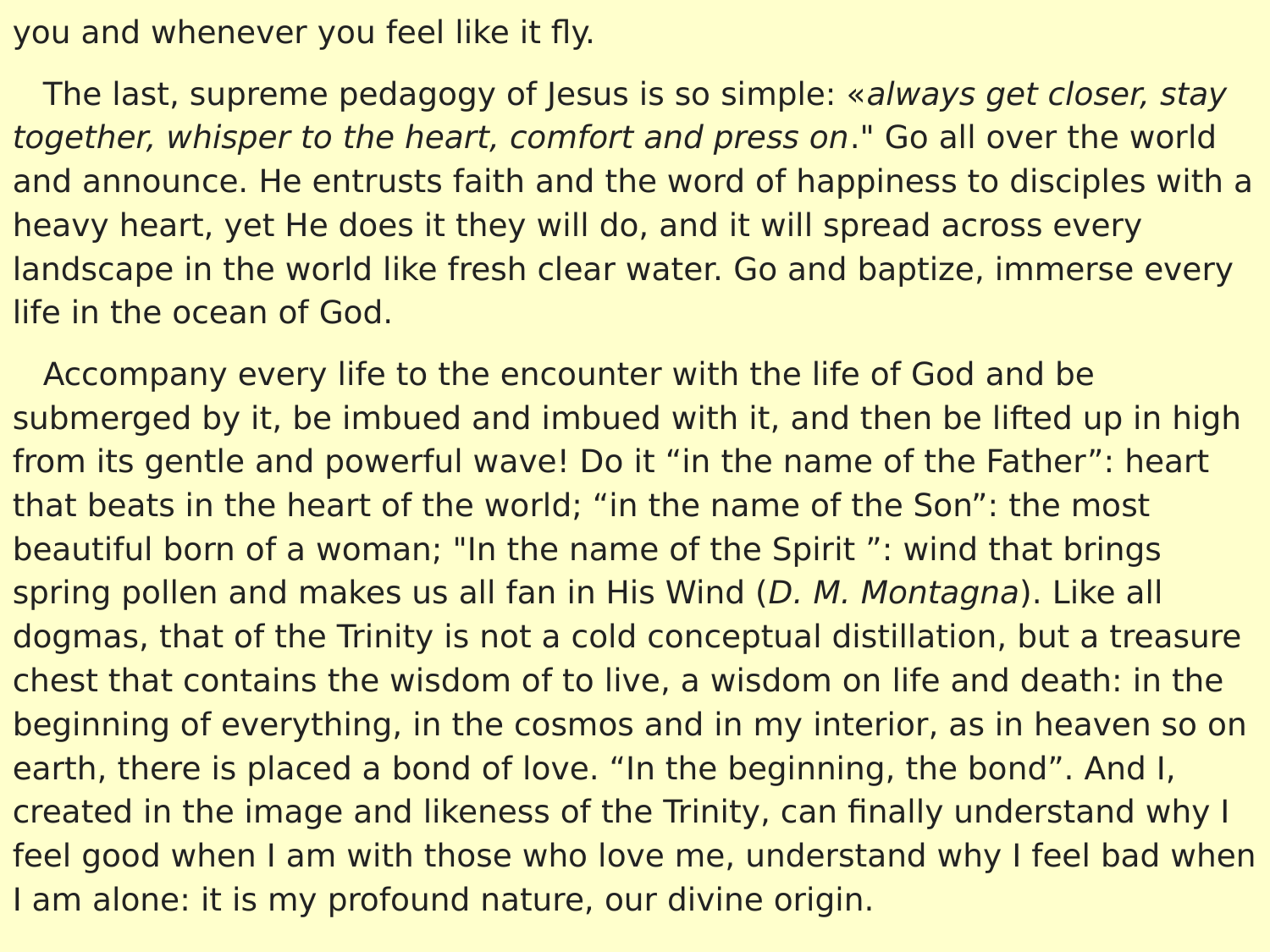

you and whenever you feel like it fly.
   The last, supreme pedagogy of Jesus is so simple: «always get closer, stay together, whisper to the heart, comfort and press on." Go all over the world and announce. He entrusts faith and the word of happiness to disciples with a heavy heart, yet He does it they will do, and it will spread across every landscape in the world like fresh clear water. Go and baptize, immerse every life in the ocean of God.
   Accompany every life to the encounter with the life of God and be submerged by it, be imbued and imbued with it, and then be lifted up in high from its gentle and powerful wave! Do it “in the name of the Father”: heart that beats in the heart of the world; “in the name of the Son”: the most beautiful born of a woman; "In the name of the Spirit ”: wind that brings spring pollen and makes us all fan in His Wind (D. M. Montagna). Like all dogmas, that of the Trinity is not a cold conceptual distillation, but a treasure chest that contains the wisdom of to live, a wisdom on life and death: in the beginning of everything, in the cosmos and in my interior, as in heaven so on earth, there is placed a bond of love. “In the beginning, the bond”. And I, created in the image and likeness of the Trinity, can finally understand why I feel good when I am with those who love me, understand why I feel bad when I am alone: it is my profound nature, our divine origin.